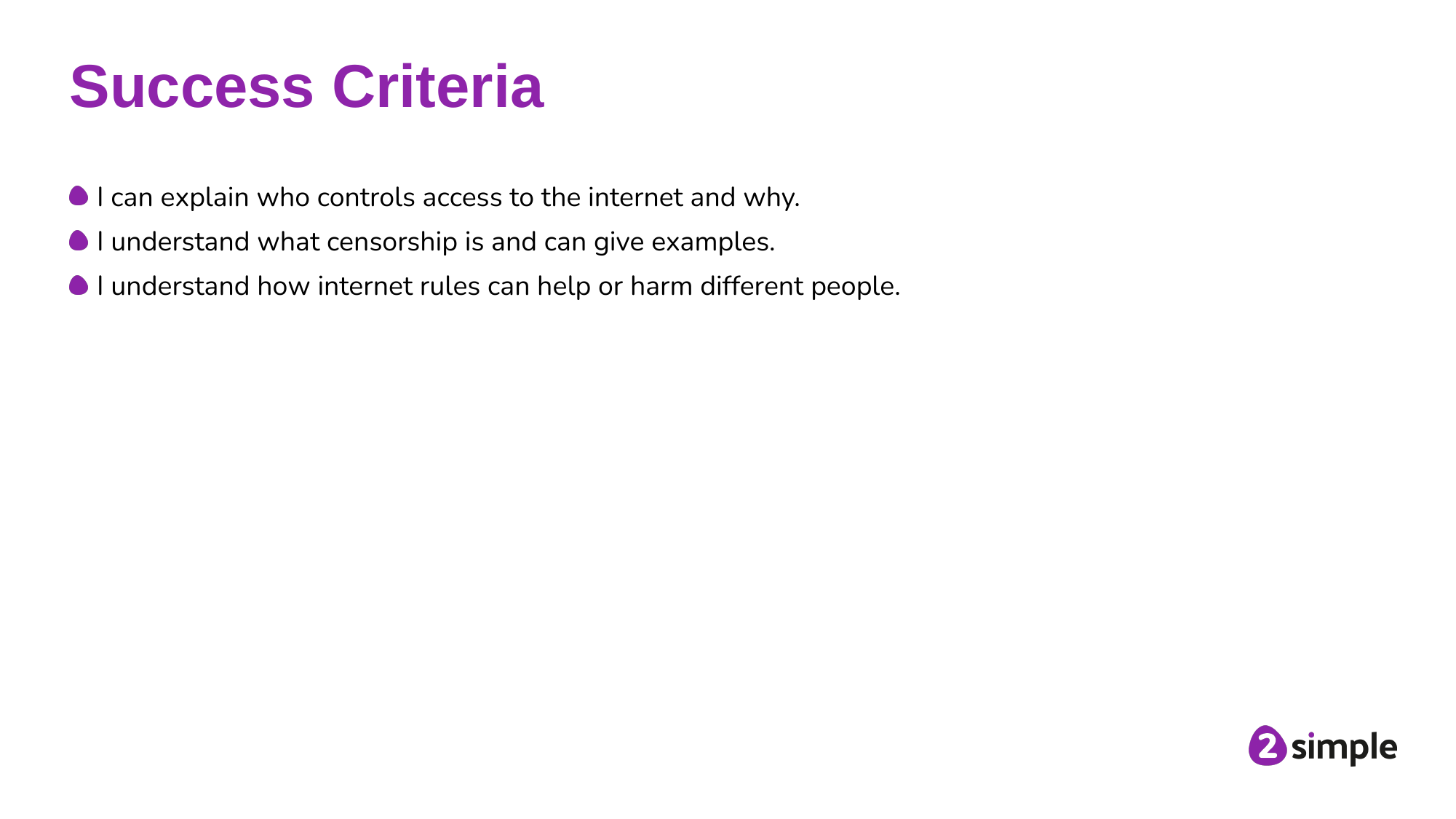

# Success Criteria
I can explain who controls access to the internet and why.
I understand what censorship is and can give examples.
I understand how internet rules can help or harm different people.